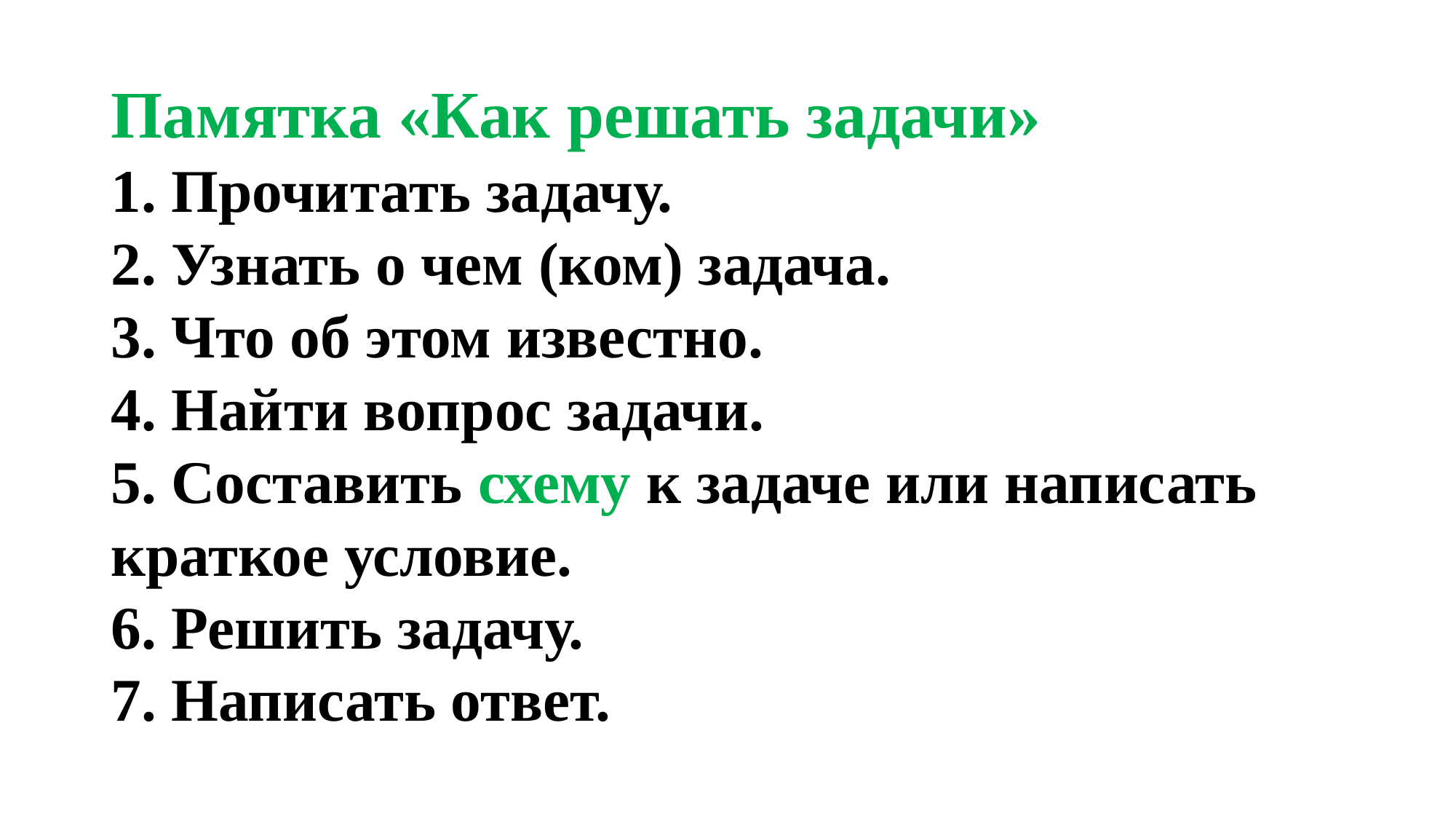

# Памятка «Как решать задачи» 1. Прочитать задачу. 2. Узнать о чем (ком) задача. 3. Что об этом известно. 4. Найти вопрос задачи. 5. Составить схему к задаче или написать краткое условие. 6. Решить задачу. 7. Написать ответ.